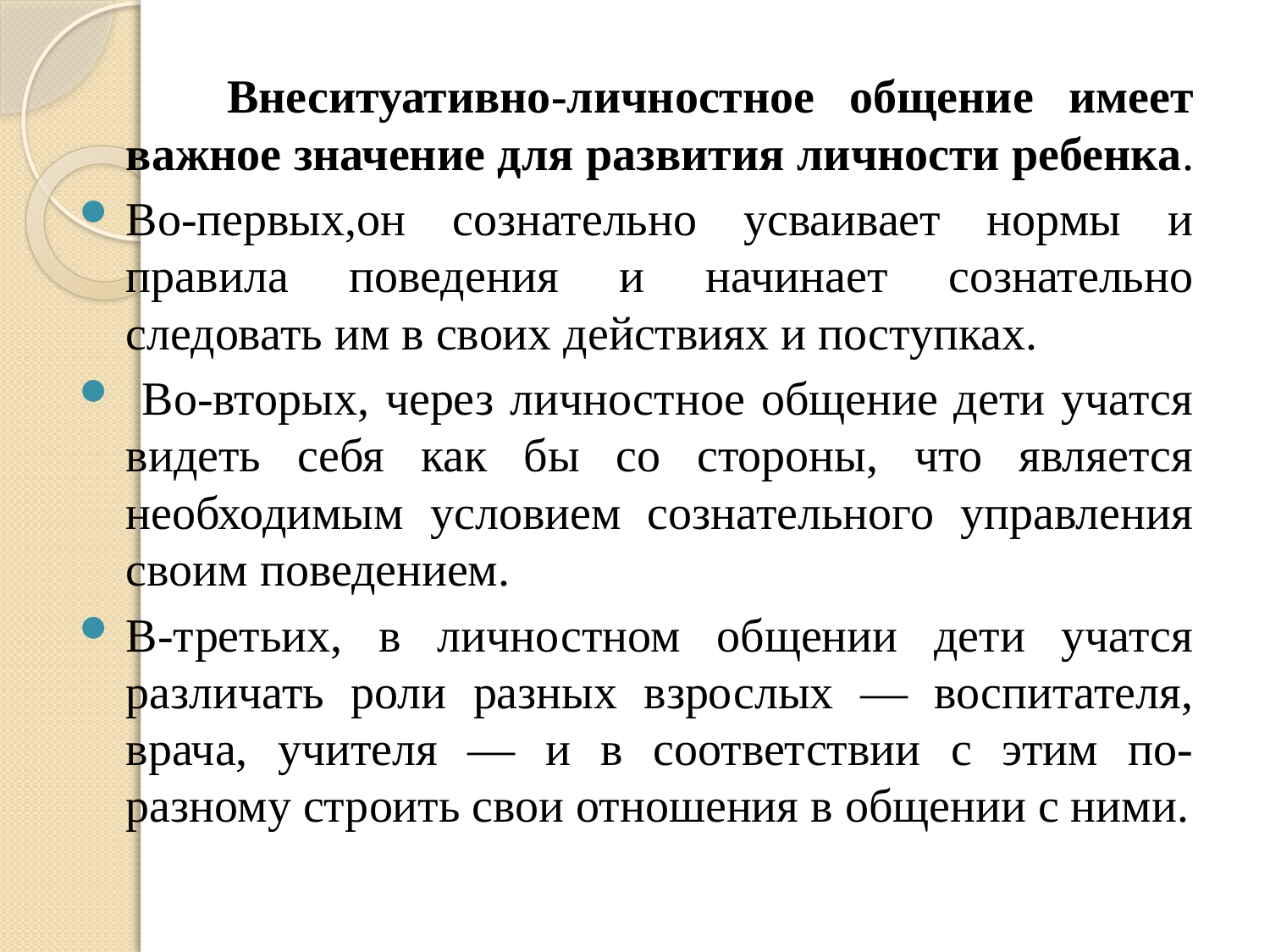

Внеситуативно-личностное общение имеет важное значение для развития личности ребенка.
Во-первых,он сознательно усваивает нормы и правила поведения и начинает сознательно следовать им в своих действиях и поступках.
 Во-вторых, через личностное общение дети учатся видеть себя как бы со стороны, что является необходимым условием сознательного управления своим поведением.
В-третьих, в личностном общении дети учатся различать роли разных взрослых — воспитателя, врача, учителя — и в соответствии с этим по-разному строить свои отношения в общении с ними.